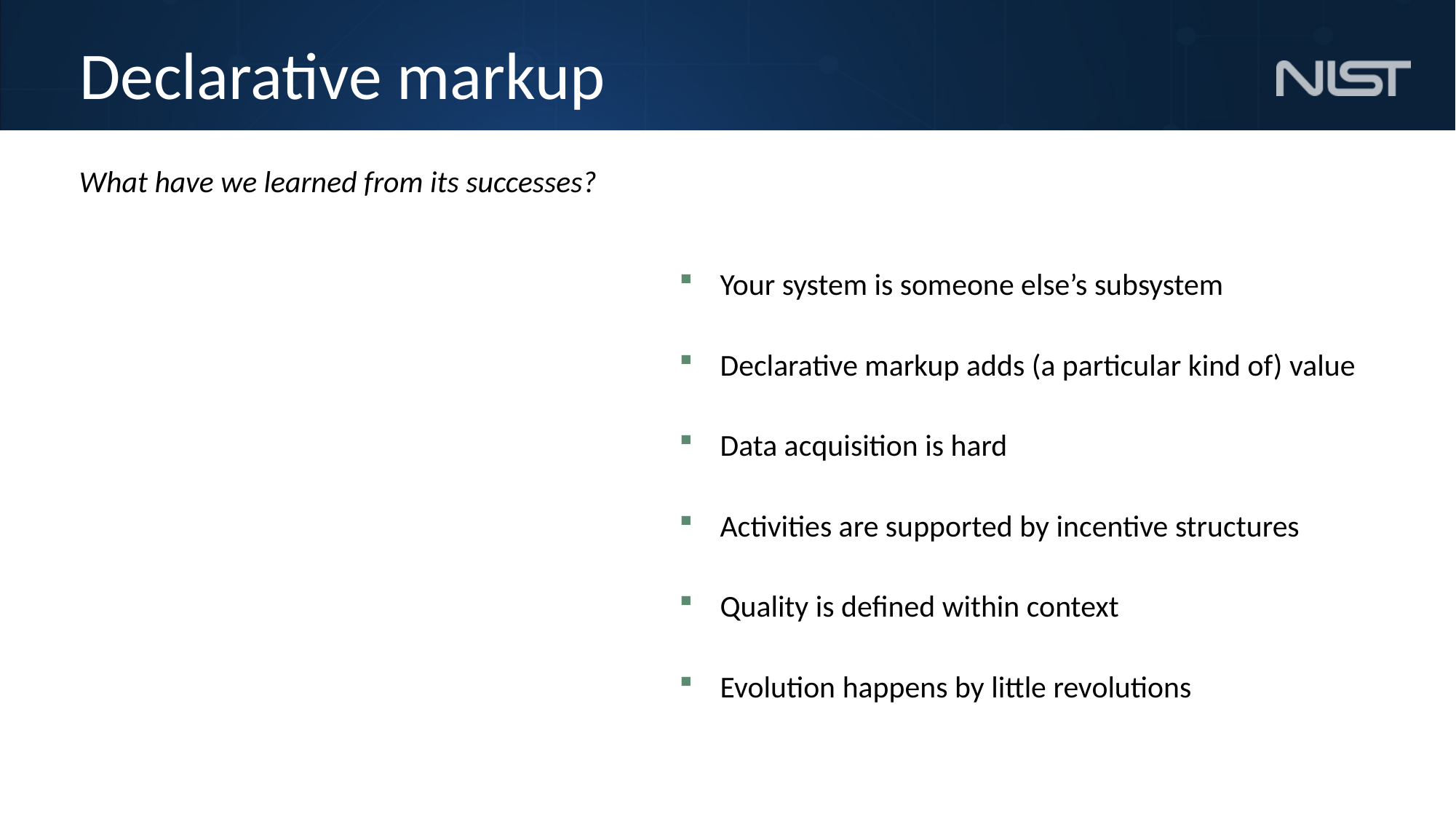

# Declarative markup
Your system is someone else’s subsystem
Declarative markup adds (a particular kind of) value
Data acquisition is hard
Activities are supported by incentive structures
Quality is defined within context
Evolution happens by little revolutions
What have we learned from its successes?